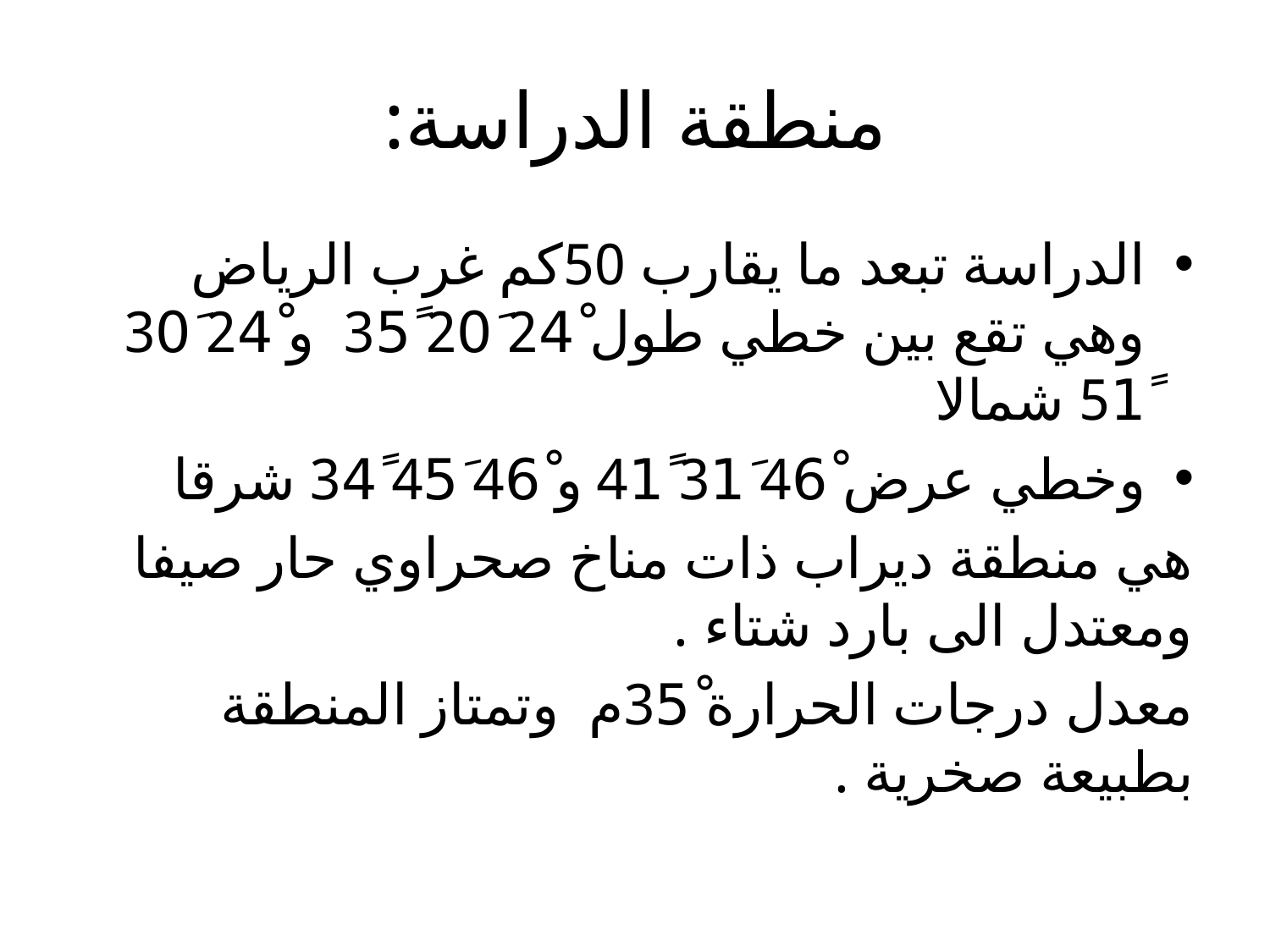

# منطقة الدراسة:
الدراسة تبعد ما يقارب 50كم غرب الرياض وهي تقع بين خطي طول 24ْ 20َ 35ً  و 24ْ 30َ 51ً شمالا
وخطي عرض 46ْ 31َ 41ً و 46ْ 45َ 34ً شرقا
هي منطقة ديراب ذات مناخ صحراوي حار صيفا ومعتدل الى بارد شتاء .
معدل درجات الحرارة 35ْم  وتمتاز المنطقة بطبيعة صخرية .